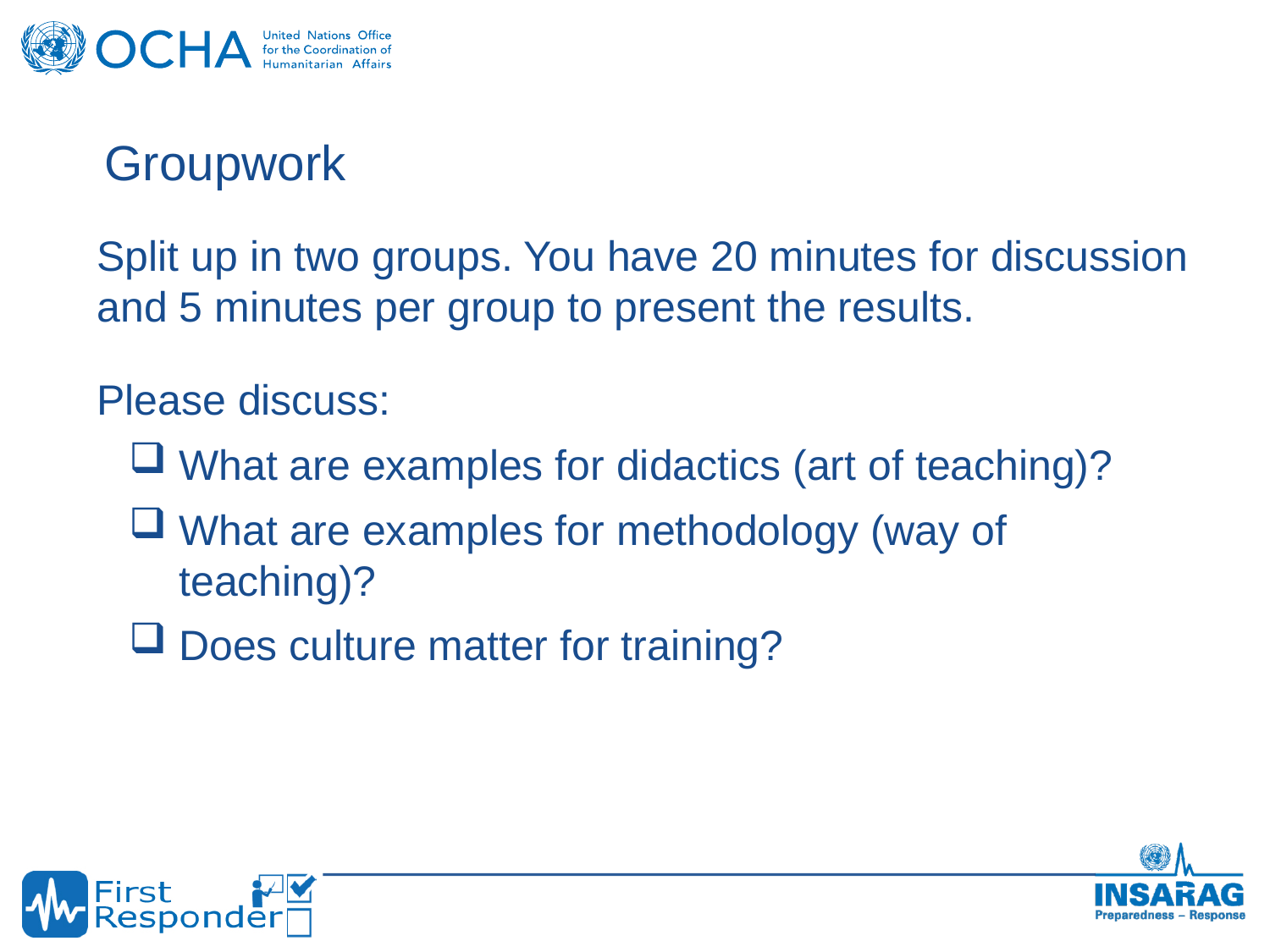

Groupwork
Split up in two groups. You have 20 minutes for discussion and 5 minutes per group to present the results.
Please discuss:
What are examples for didactics (art of teaching)?
What are examples for methodology (way of teaching)?
Does culture matter for training?